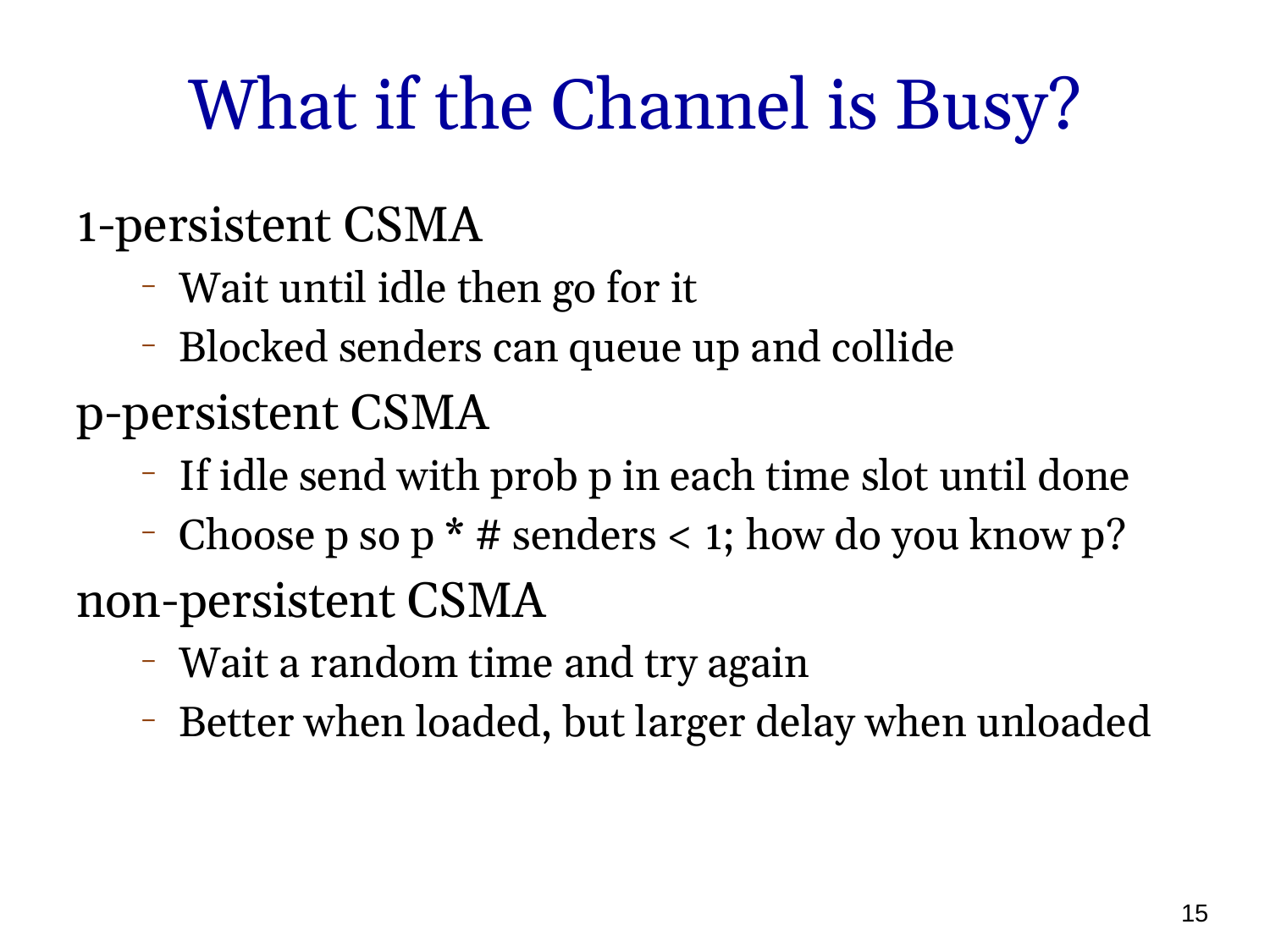

# What if the Channel is Busy?
1-persistent CSMA
Wait until idle then go for it
Blocked senders can queue up and collide
p-persistent CSMA
If idle send with prob p in each time slot until done
Choose p so p * # senders < 1; how do you know p?
non-persistent CSMA
Wait a random time and try again
Better when loaded, but larger delay when unloaded

 15